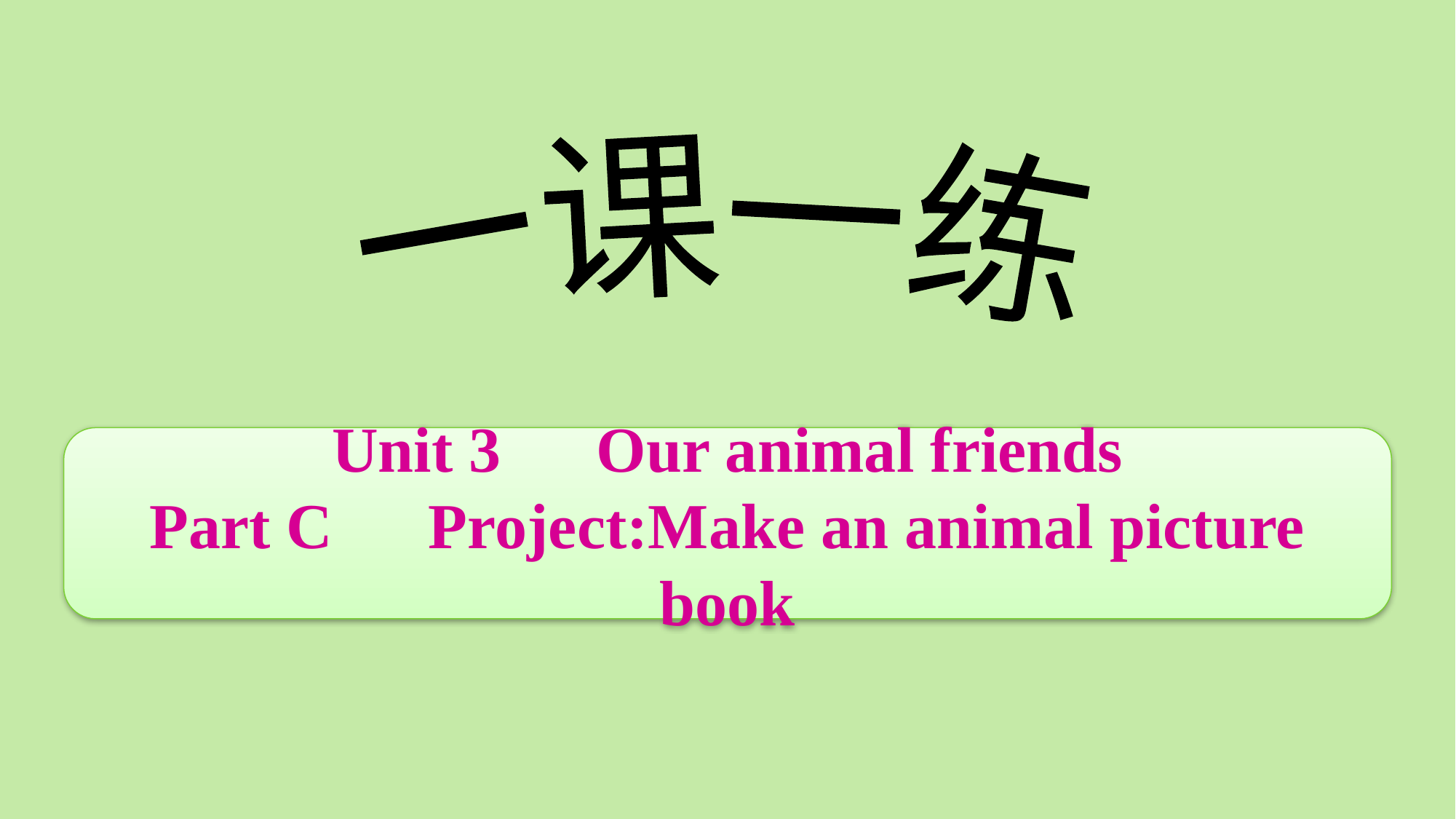

Unit 3　Our animal friends
Part C　Project:Make an animal picture book